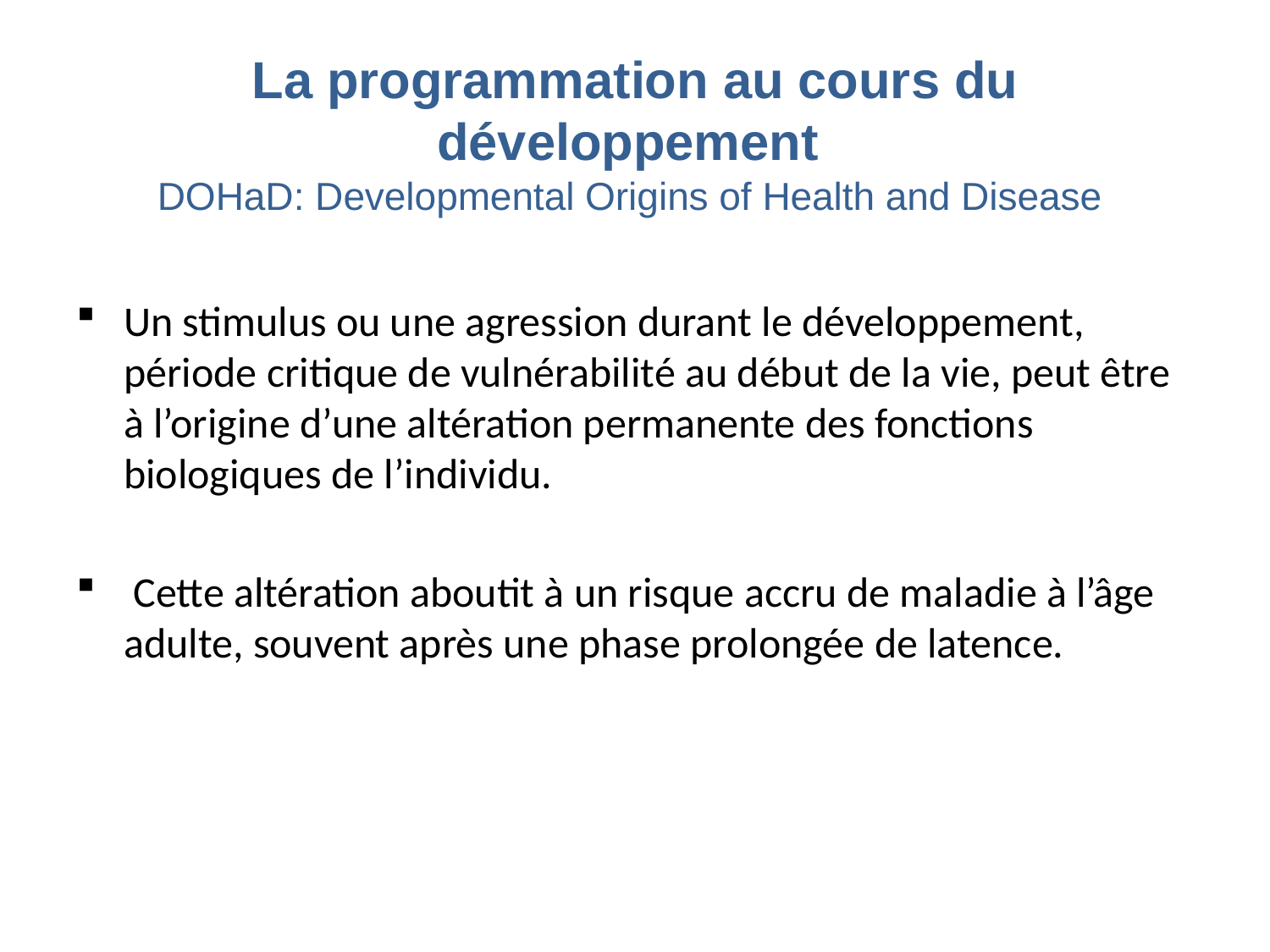

# La programmation au cours du développement DOHaD: Developmental Origins of Health and Disease
Un stimulus ou une agression durant le développement, période critique de vulnérabilité au début de la vie, peut être à l’origine d’une altération permanente des fonctions biologiques de l’individu.

 Cette altération aboutit à un risque accru de maladie à l’âge adulte, souvent après une phase prolongée de latence.